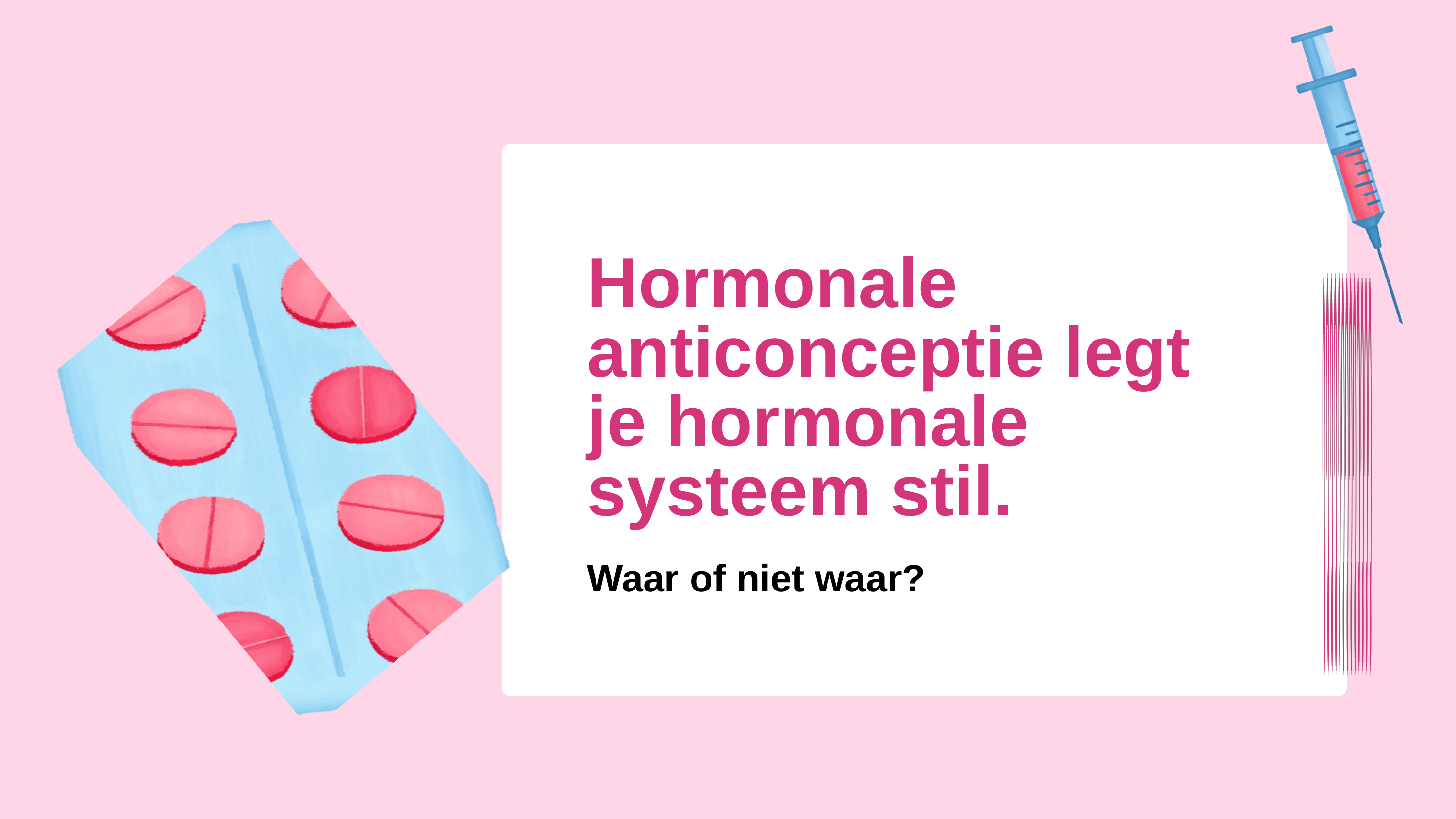

Hormonale anticonceptie legt je hormonale systeem stil.

Waar of niet waar?